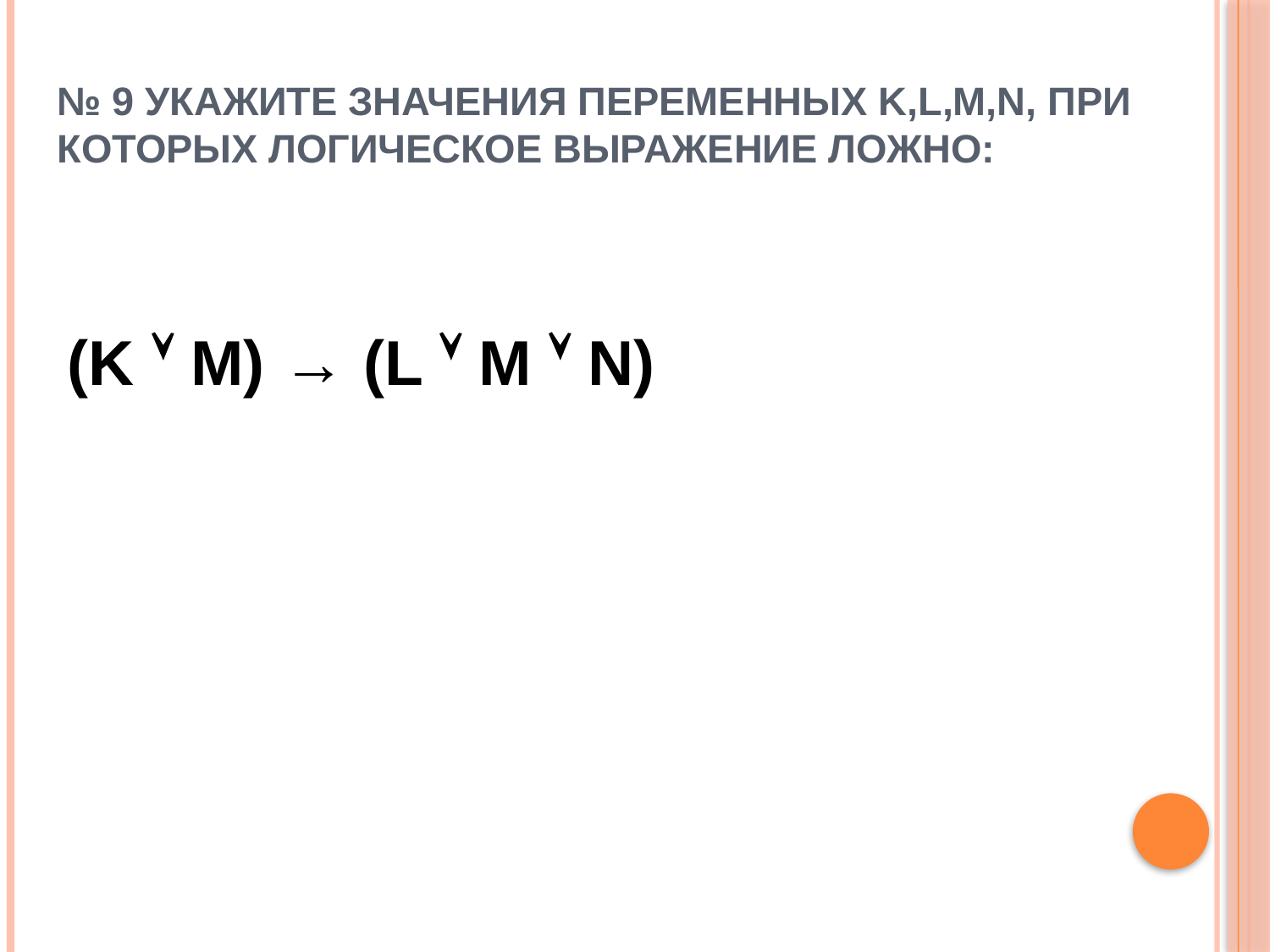

# № 9 Укажите значения переменных K,L,M,N, при которых логическое выражение ложно:
(K ∨ M) → (L ∨ M ∨ N)